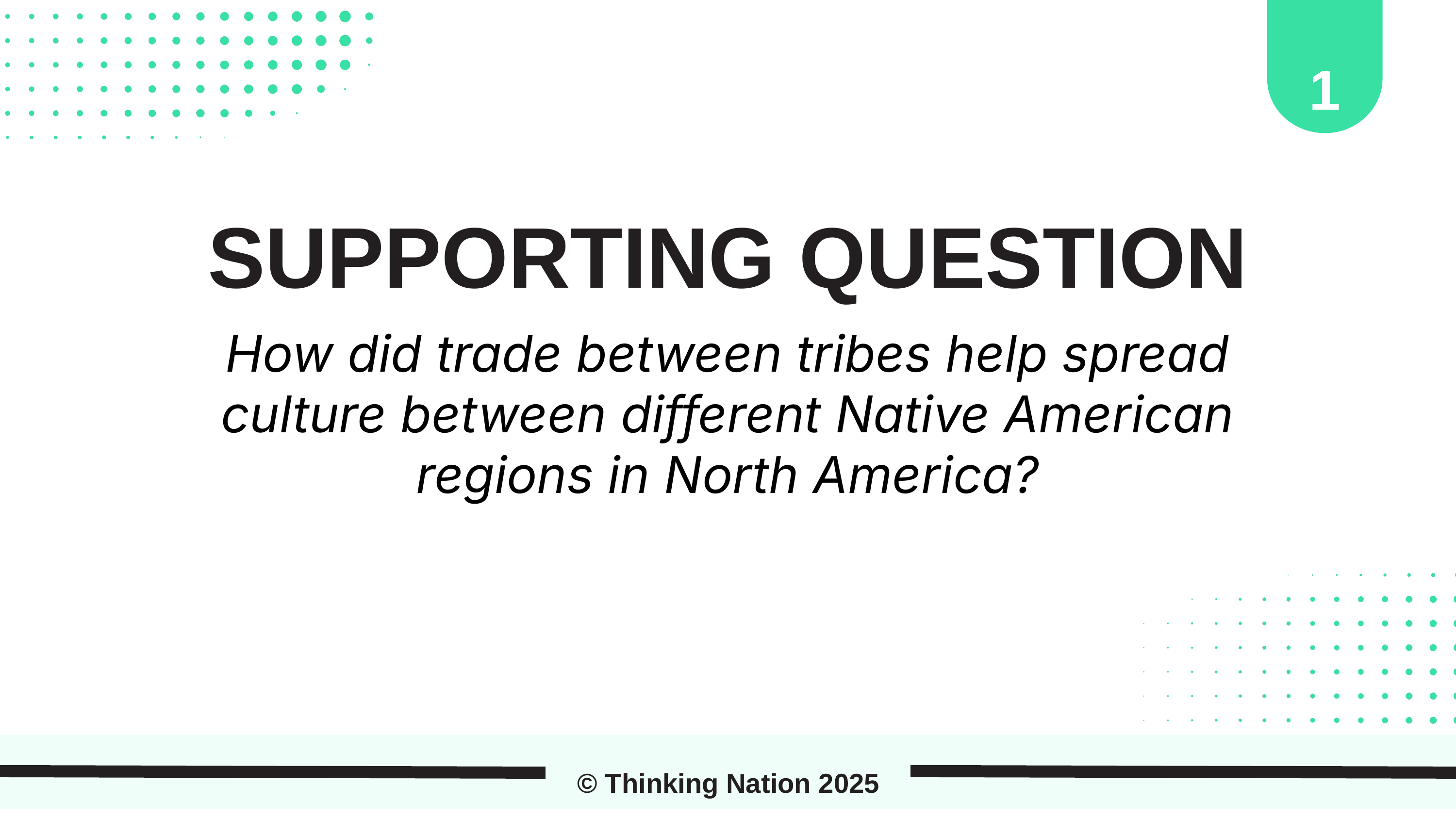

1
SUPPORTING QUESTION
How did trade between tribes help spread culture between different Native American regions in North America?

© Thinking Nation 2025